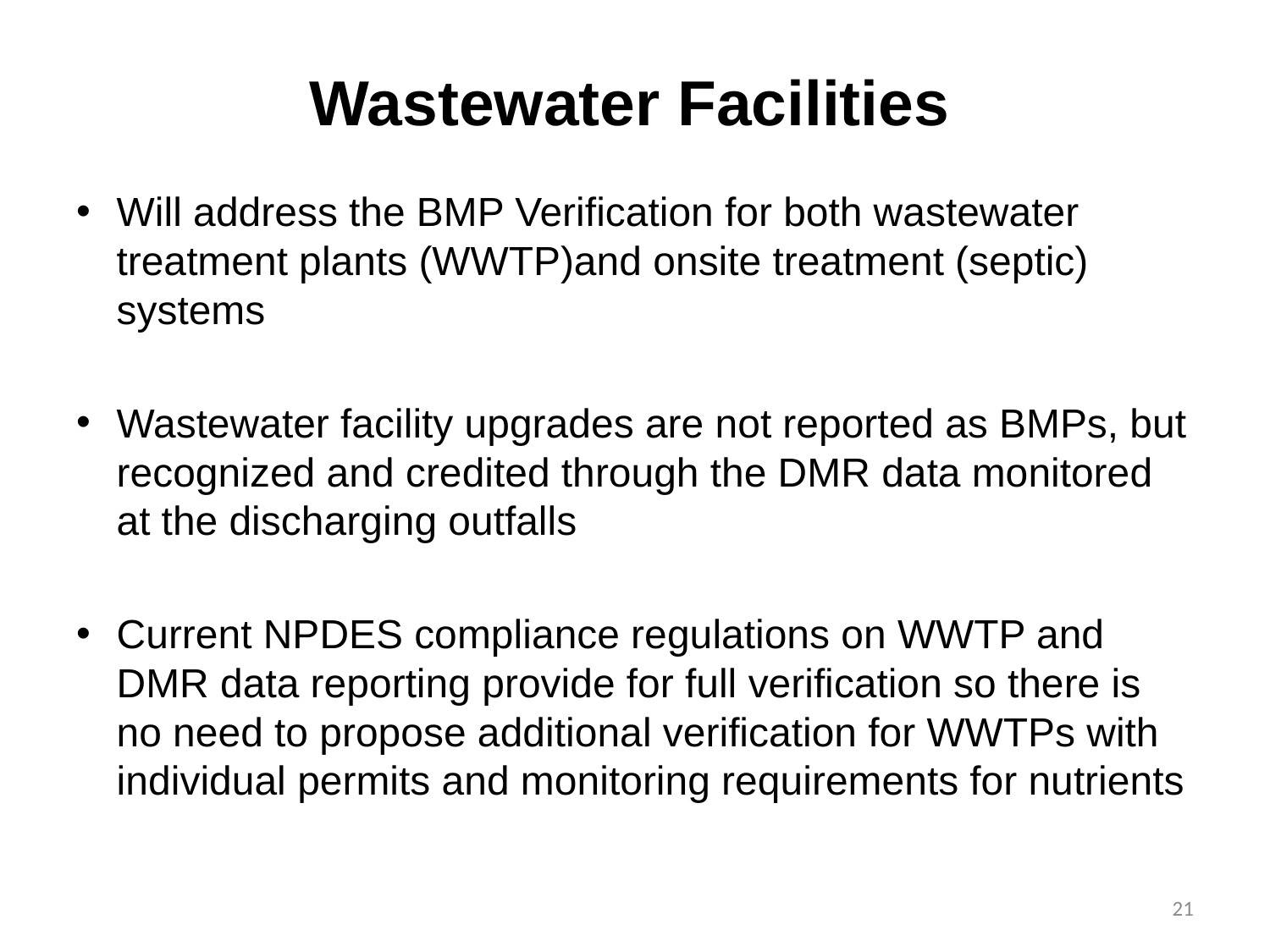

# Wastewater Facilities
Will address the BMP Verification for both wastewater treatment plants (WWTP)and onsite treatment (septic) systems

Wastewater facility upgrades are not reported as BMPs, but recognized and credited through the DMR data monitored at the discharging outfalls

Current NPDES compliance regulations on WWTP and DMR data reporting provide for full verification so there is no need to propose additional verification for WWTPs with individual permits and monitoring requirements for nutrients

21